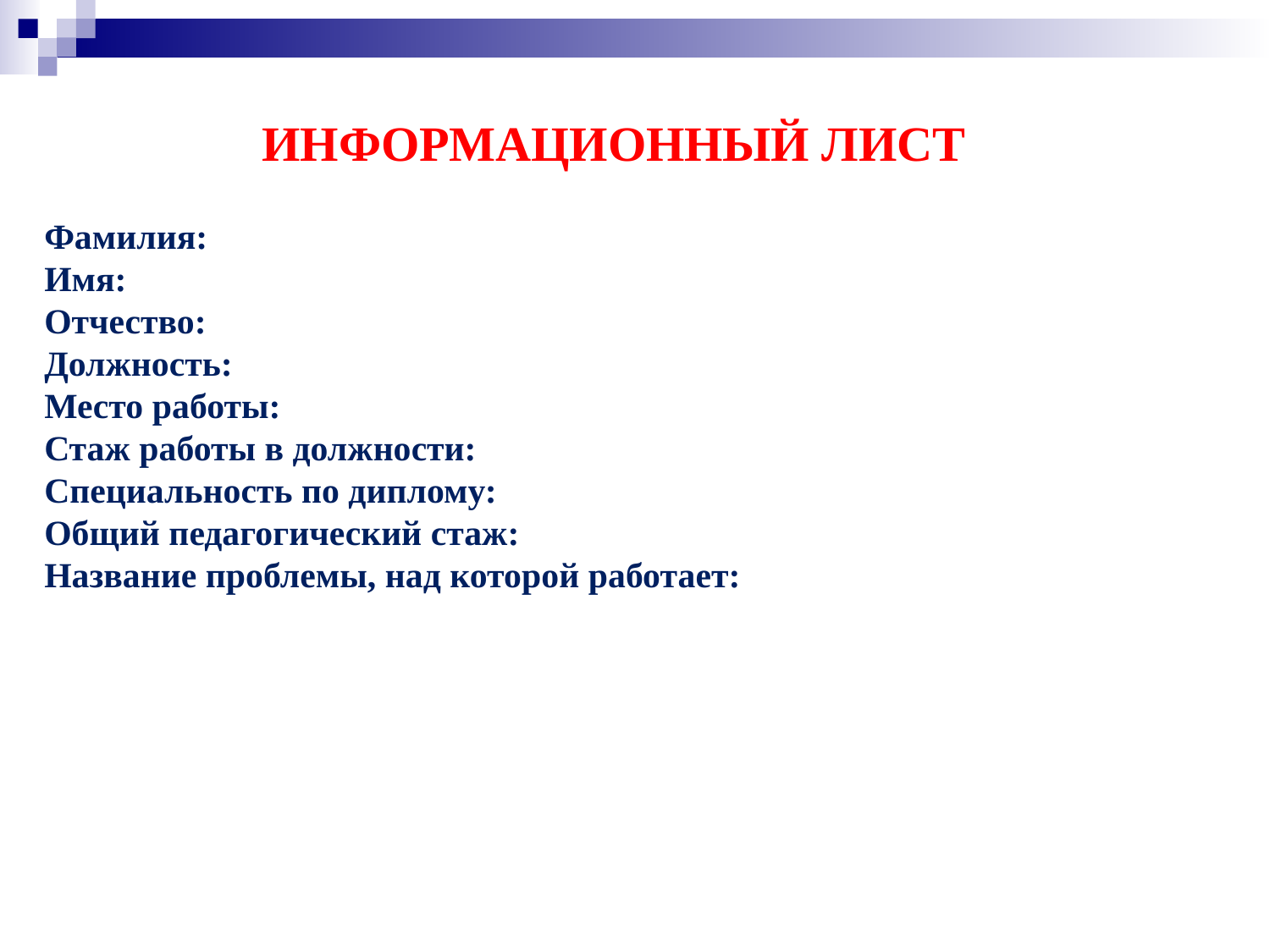

ИНФОРМАЦИОННЫЙ ЛИСТ

Фамилия:
Имя:
Отчество:
Должность:
Место работы:
Стаж работы в должности:
Специальность по диплому:
Общий педагогический стаж:
Название проблемы, над которой работает: